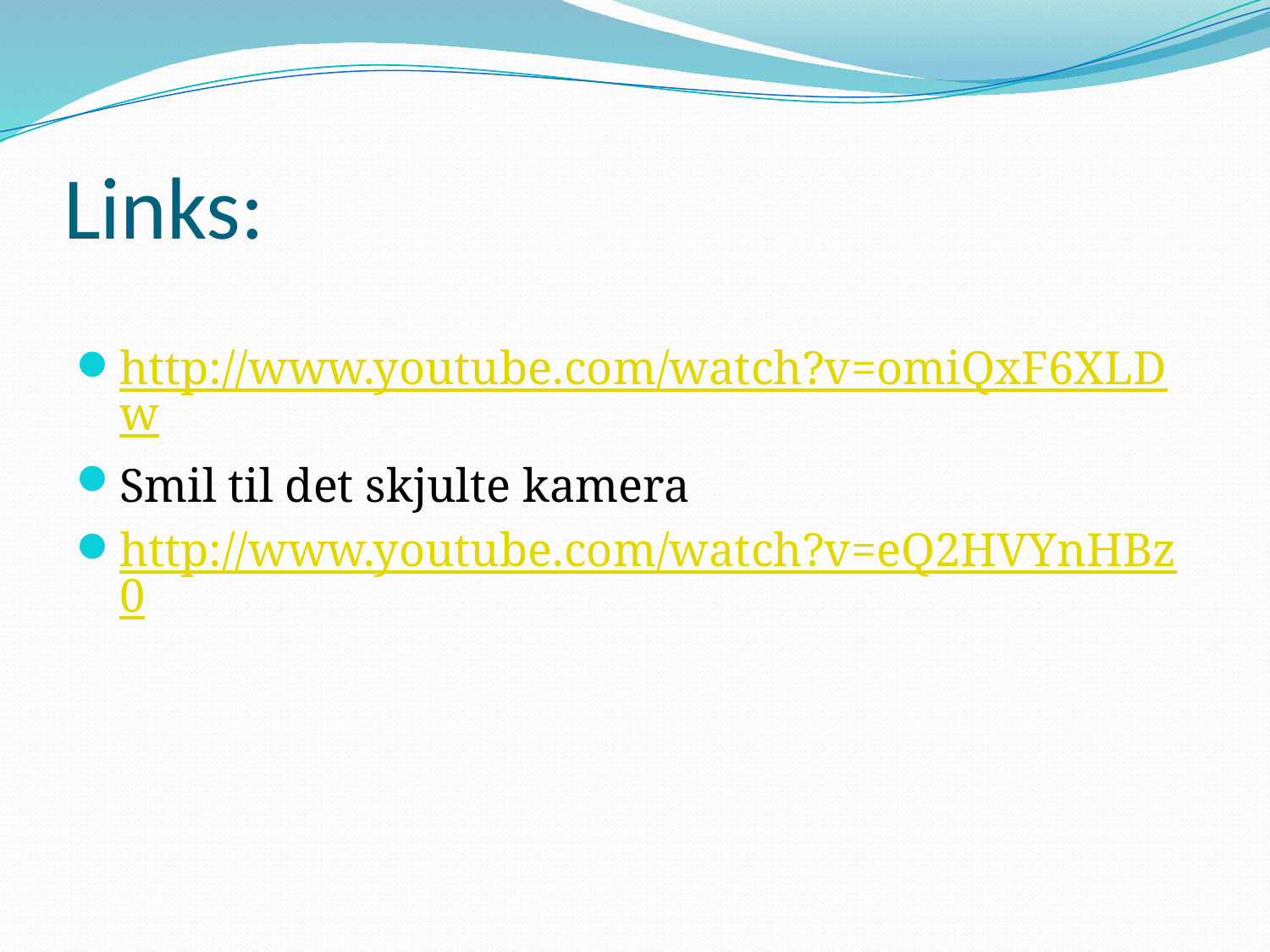

# Links:

http://www.youtube.com/watch?v=omiQxF6XLDw
Smil til det skjulte kamera
http://www.youtube.com/watch?v=eQ2HVYnHBz0